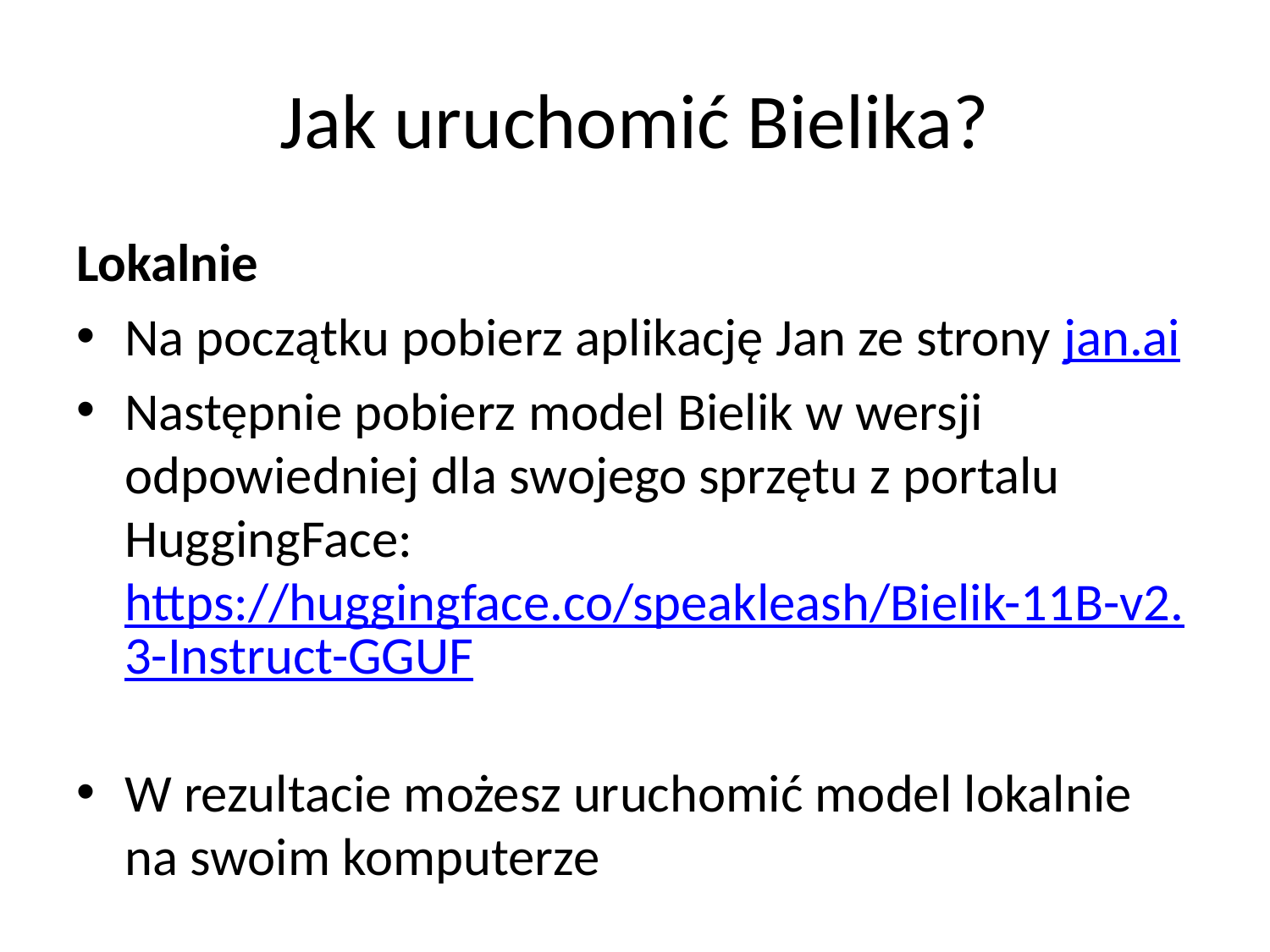

# Jak uruchomić Bielika?
Lokalnie
Na początku pobierz aplikację Jan ze strony jan.ai
Następnie pobierz model Bielik w wersji odpowiedniej dla swojego sprzętu z portalu HuggingFace: https://huggingface.co/speakleash/Bielik-11B-v2.3-Instruct-GGUF
W rezultacie możesz uruchomić model lokalnie na swoim komputerze